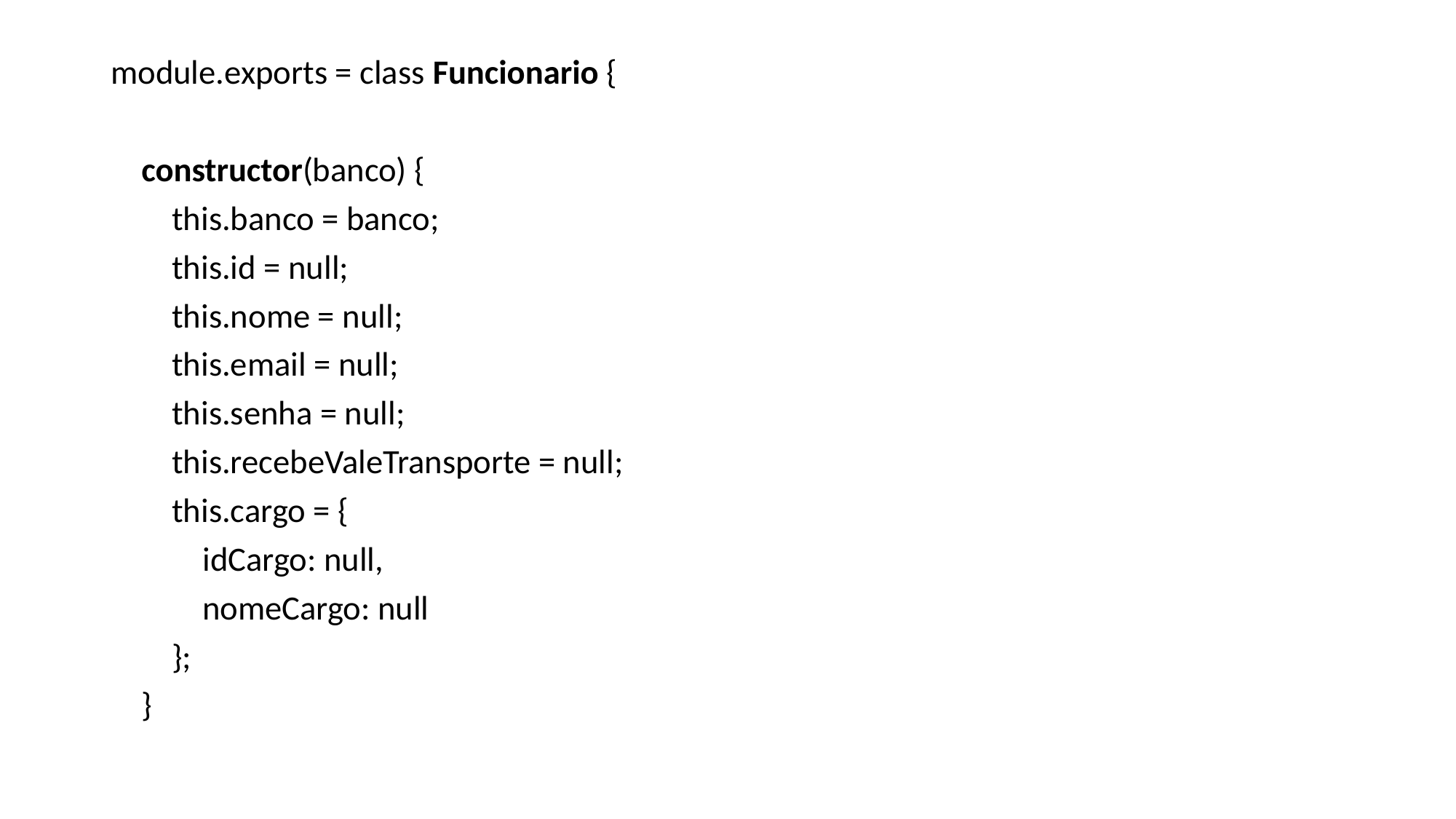

module.exports = class Funcionario {

    constructor(banco) {
        this.banco = banco;
        this.id = null;
        this.nome = null;
        this.email = null;
        this.senha = null;
        this.recebeValeTransporte = null;
        this.cargo = {
            idCargo: null,
            nomeCargo: null
        };
    }